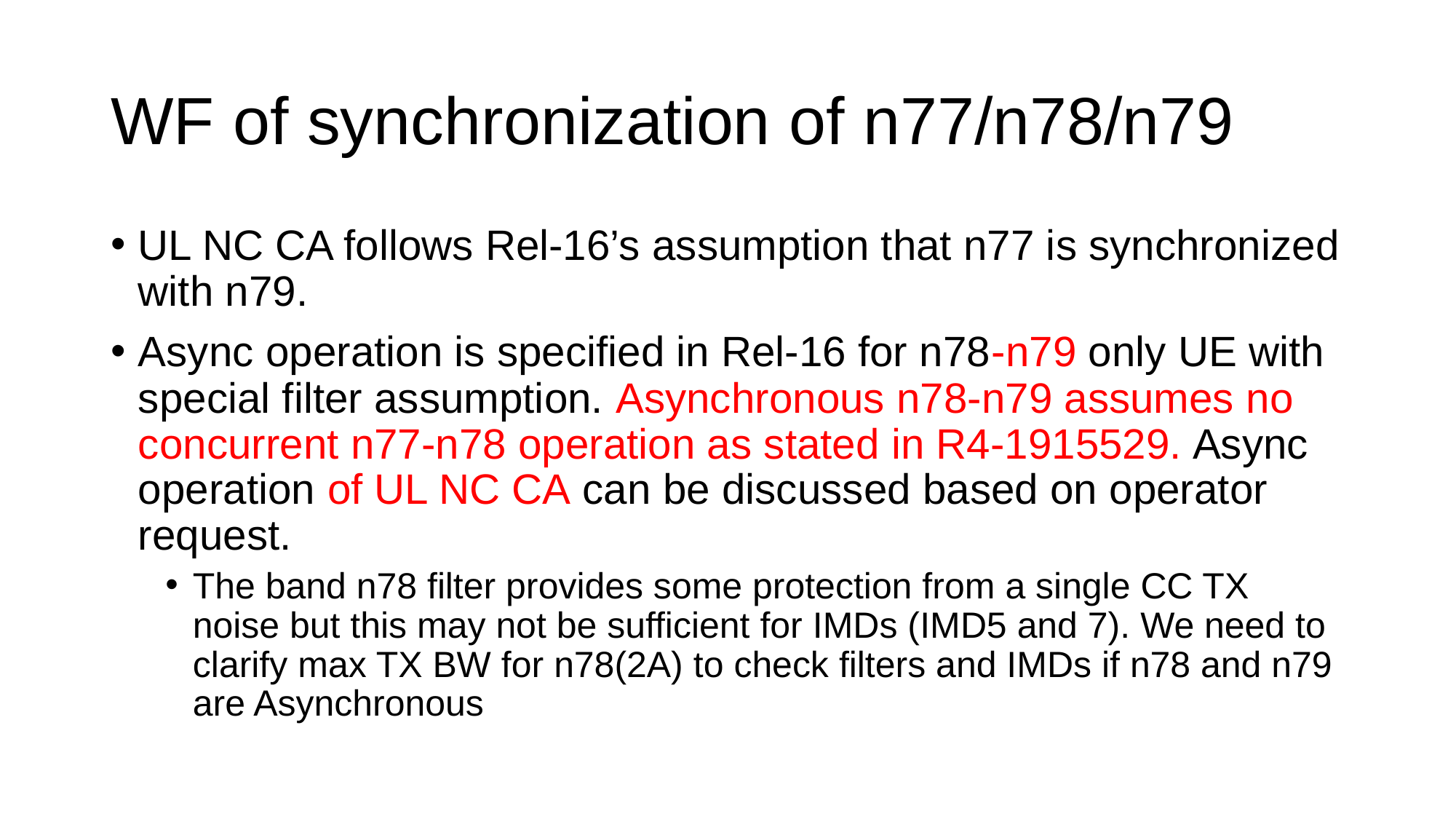

# WF of synchronization of n77/n78/n79
UL NC CA follows Rel-16’s assumption that n77 is synchronized with n79.
Async operation is specified in Rel-16 for n78-n79 only UE with special filter assumption. Asynchronous n78-n79 assumes no concurrent n77-n78 operation as stated in R4-1915529. Async operation of UL NC CA can be discussed based on operator request.
The band n78 filter provides some protection from a single CC TX noise but this may not be sufficient for IMDs (IMD5 and 7). We need to clarify max TX BW for n78(2A) to check filters and IMDs if n78 and n79 are Asynchronous